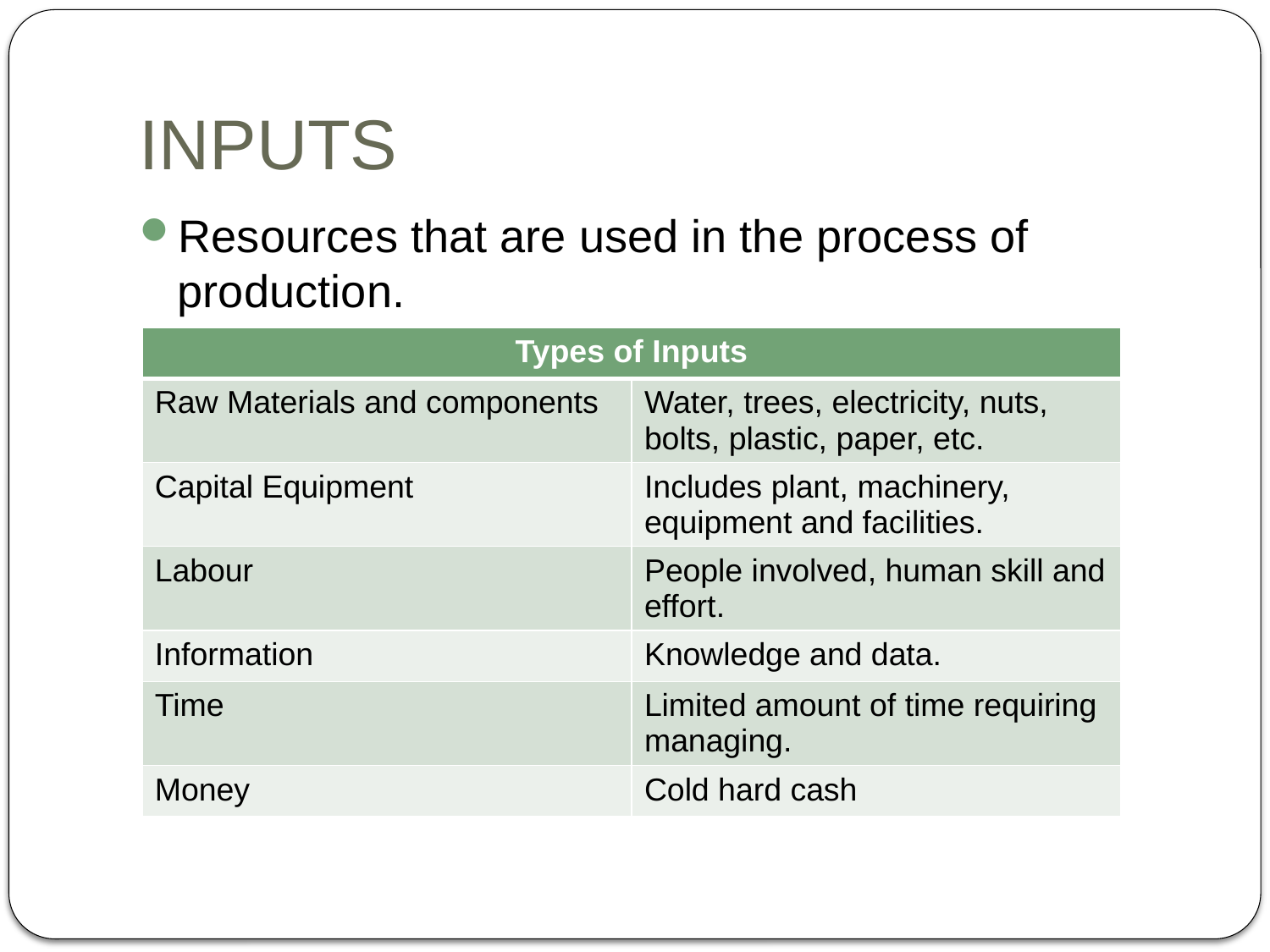

# INPUTS
Resources that are used in the process of production.
| Types of Inputs |  |
| --- | --- |
| Raw Materials and components | Water, trees, electricity, nuts, bolts, plastic, paper, etc. |
| Capital Equipment | Includes plant, machinery, equipment and facilities. |
| Labour | People involved, human skill and effort. |
| Information | Knowledge and data. |
| Time | Limited amount of time requiring managing. |
| Money | Cold hard cash |